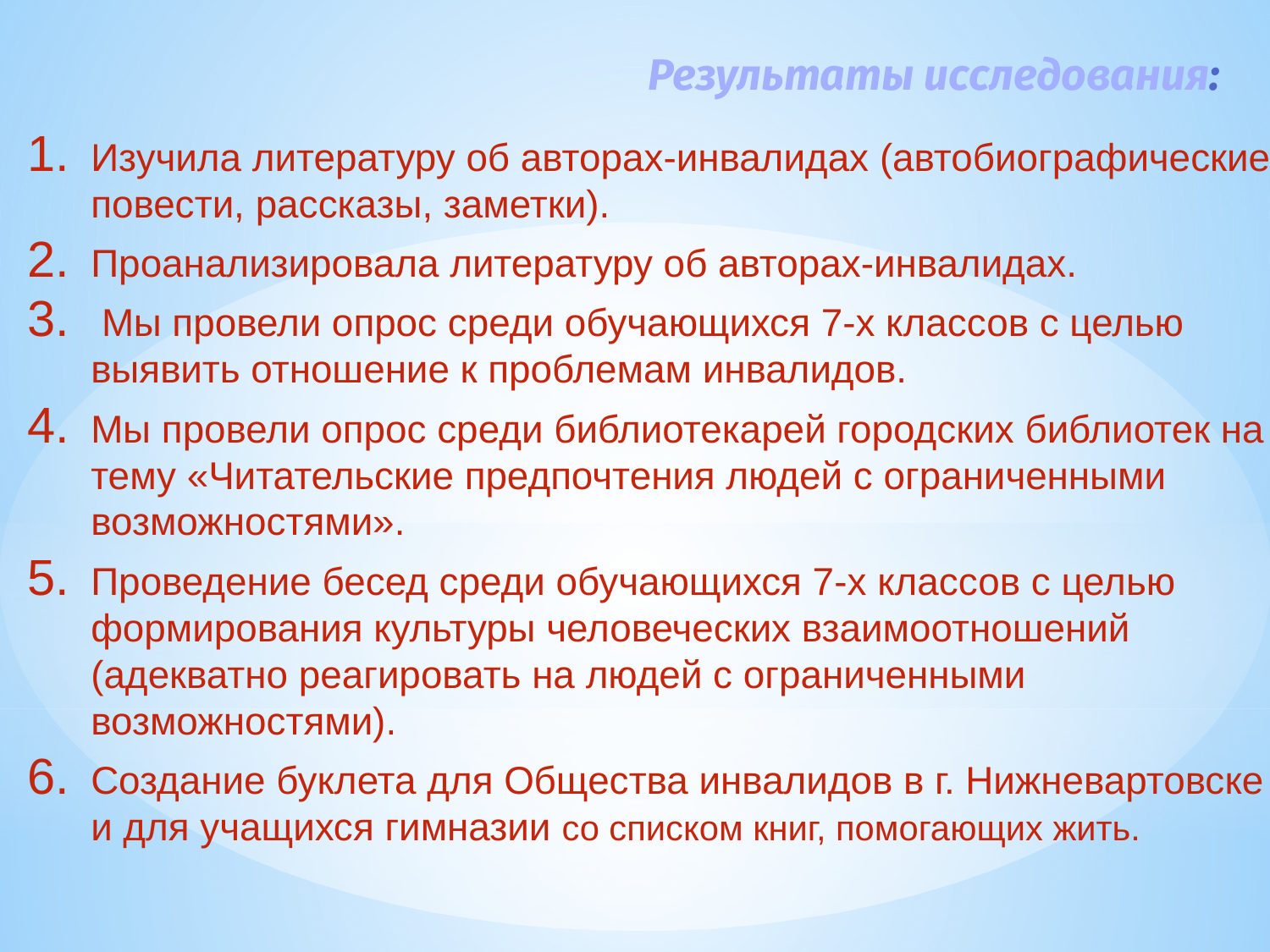

# Результаты исследования:
Изучила литературу об авторах-инвалидах (автобиографические повести, рассказы, заметки).
Проанализировала литературу об авторах-инвалидах.
 Мы провели опрос среди обучающихся 7-х классов с целью выявить отношение к проблемам инвалидов.
Мы провели опрос среди библиотекарей городских библиотек на тему «Читательские предпочтения людей с ограниченными возможностями».
Проведение бесед среди обучающихся 7-х классов с целью формирования культуры человеческих взаимоотношений (адекватно реагировать на людей с ограниченными возможностями).
Создание буклета для Общества инвалидов в г. Нижневартовске и для учащихся гимназии со списком книг, помогающих жить.